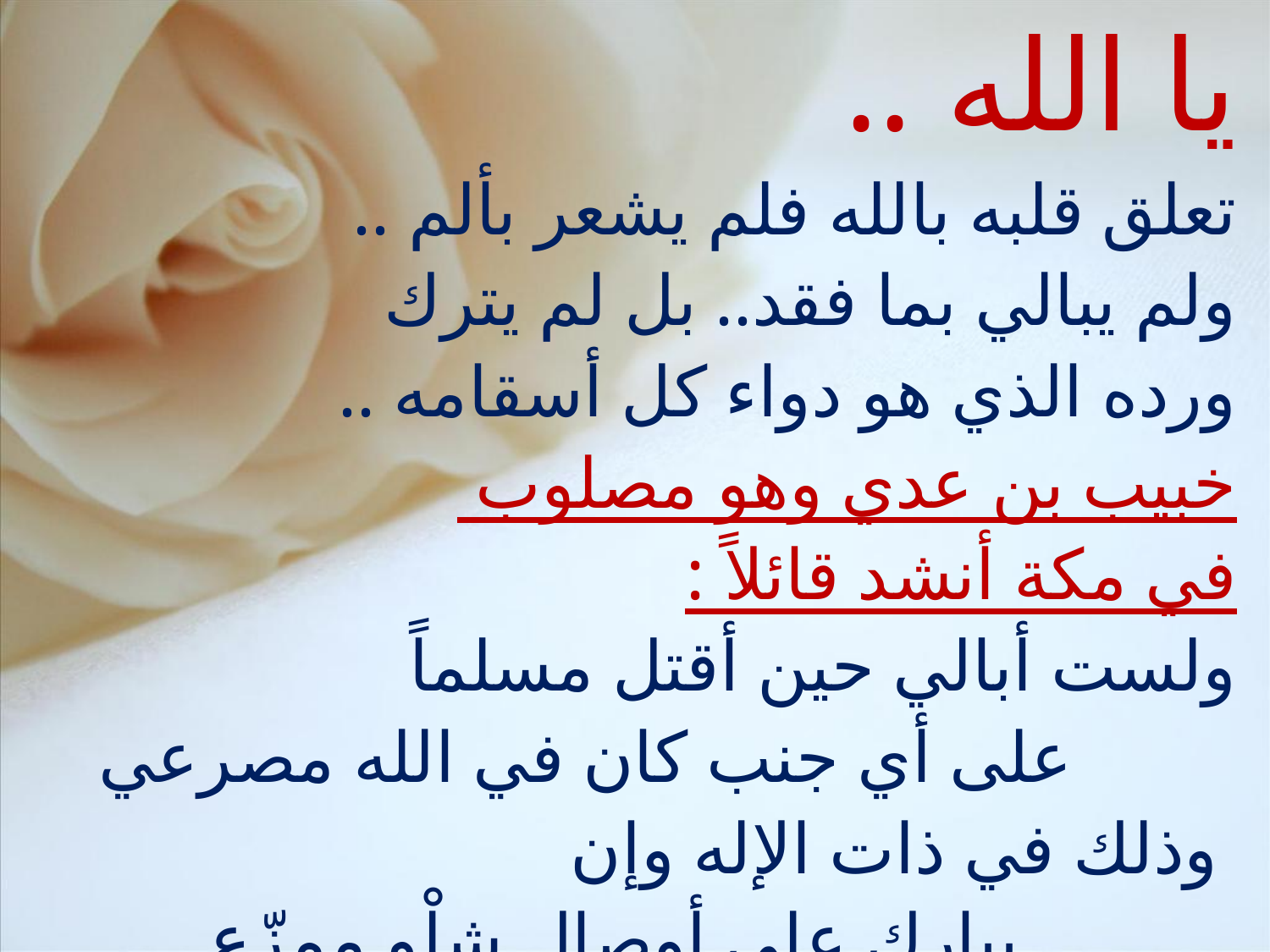

يا الله ..
تعلق قلبه بالله فلم يشعر بألم ..
ولم يبالي بما فقد.. بل لم يترك
ورده الذي هو دواء كل أسقامه ..
خبيب بن عدي وهو مصلوب
في مكة أنشد قائلاً :
ولست أبالي حين أقتل مسلماً
         على أي جنب كان في الله مصرعي
 وذلك في ذات الإله وإن
            يبارك على أوصالِ شلْو ممزّع